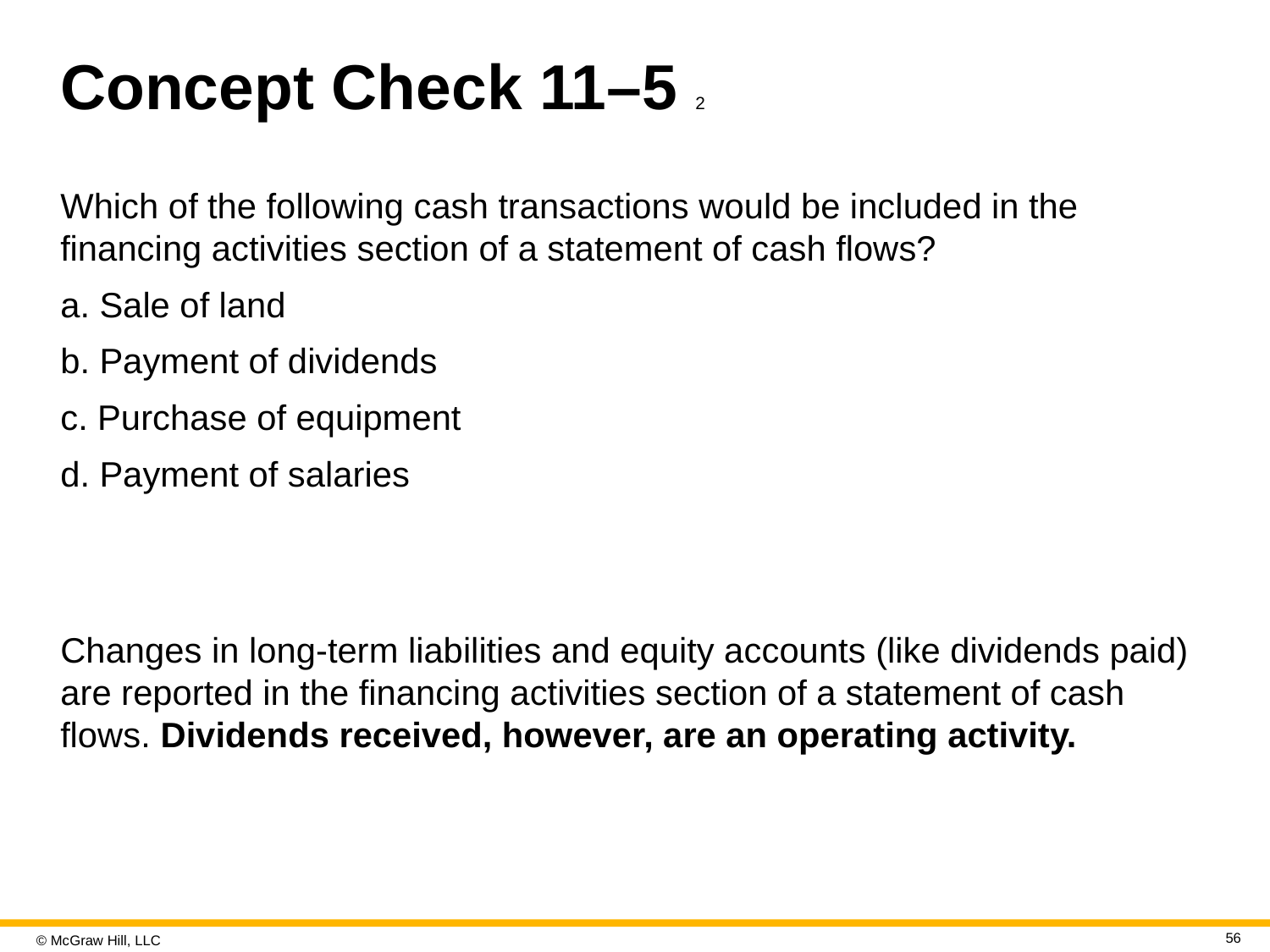

# Concept Check 11–5 2
Which of the following cash transactions would be included in the financing activities section of a statement of cash flows?
a. Sale of land
b. Payment of dividends
c. Purchase of equipment
d. Payment of salaries
Changes in long-term liabilities and equity accounts (like dividends paid) are reported in the financing activities section of a statement of cash flows. Dividends received, however, are an operating activity.
56